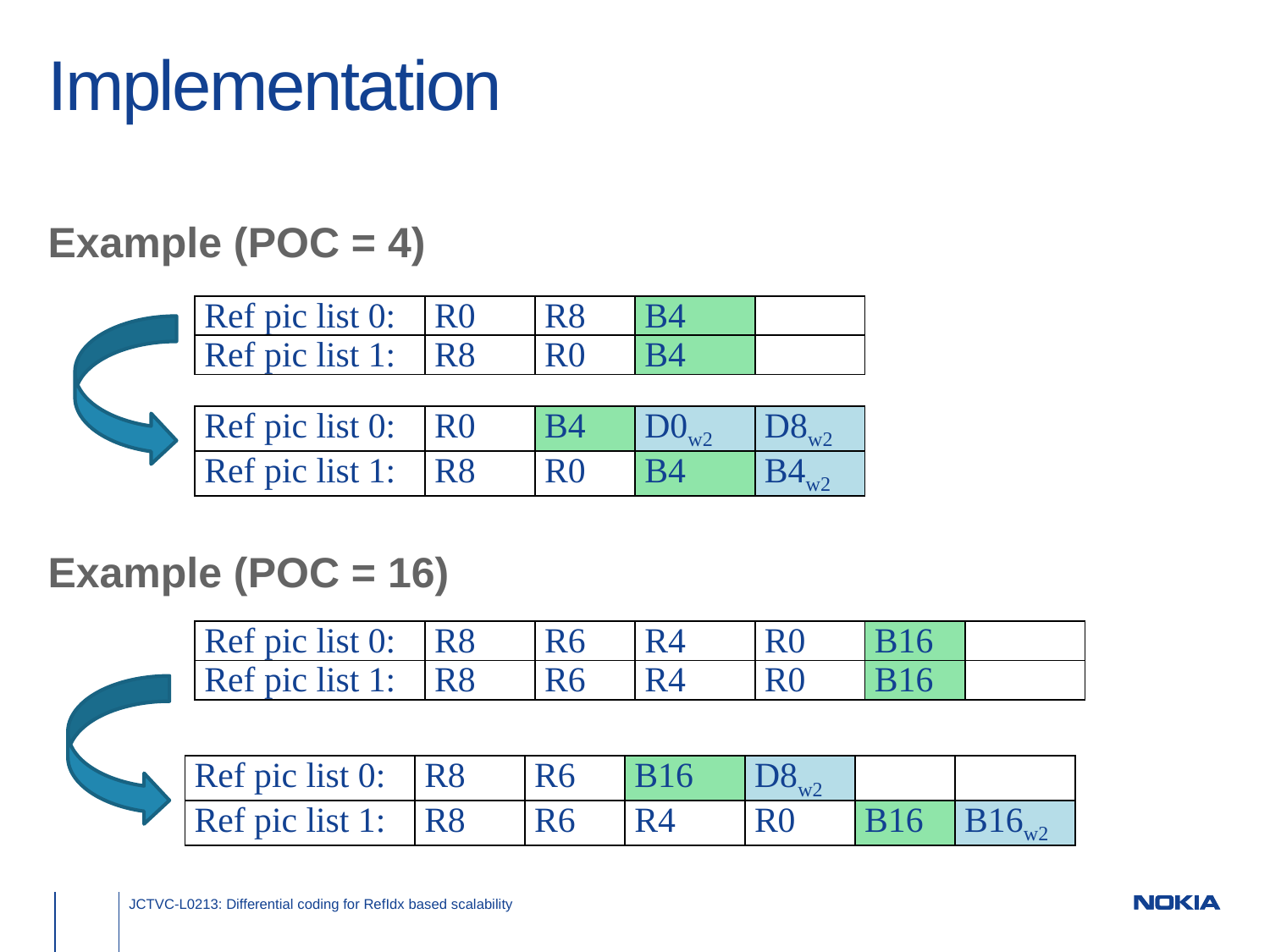

# Implementation
Example (POC = 4)

Example (POC = 16)

| Ref pic list 0: | R0 | R8 | B4 |  |
| --- | --- | --- | --- | --- |
| Ref pic list 1: | R8 | R0 | B4 |  |

| Ref pic list 0: | R0 | B4 | D0w2 | D8w2 |
| --- | --- | --- | --- | --- |
| Ref pic list 1: | R8 | R0 | B4 | B4w2 |
| Ref pic list 0: | R8 | R6 | R4 | R0 | B16 |  |
| --- | --- | --- | --- | --- | --- | --- |
| Ref pic list 1: | R8 | R6 | R4 | R0 | B16 |  |

| Ref pic list 0: | R8 | R6 | B16 | D8w2 |  |  |
| --- | --- | --- | --- | --- | --- | --- |
| Ref pic list 1: | R8 | R6 | R4 | R0 | B16 | B16w2 |
JCTVC-L0213: Differential coding for RefIdx based scalability